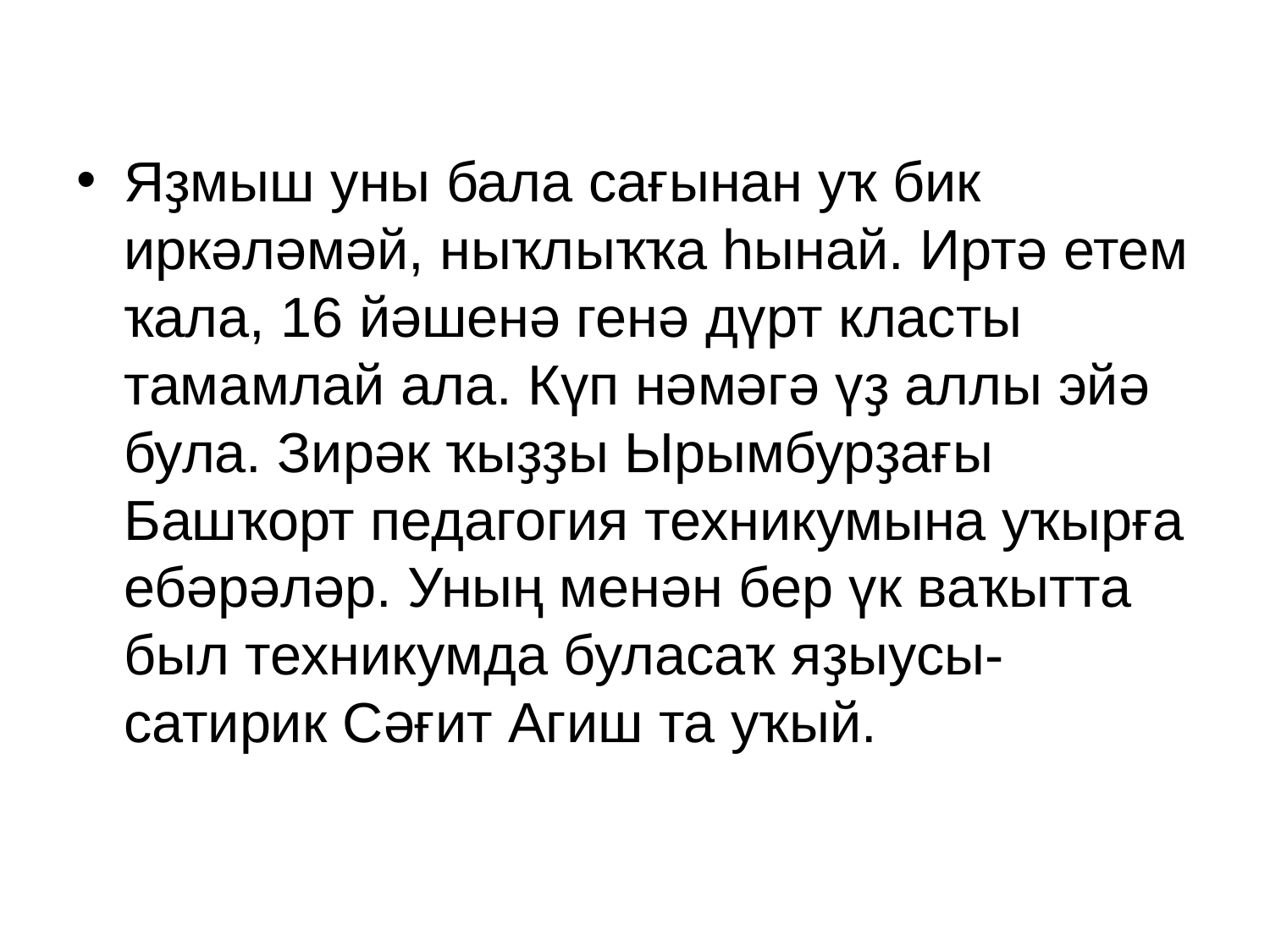

#
Яҙмыш уны бала сағынан уҡ бик иркәләмәй, ныҡлыҡҡа һынай. Иртә етем ҡала, 16 йәшенә генә дүрт класты тамамлай ала. Күп нәмәгә үҙ аллы эйә була. Зирәк ҡыҙҙы Ырымбурҙағы Башҡорт педагогия техникумына уҡырға ебәрәләр. Уның менән бер үк ваҡытта был техникумда буласаҡ яҙыусы-сатирик Сәғит Агиш та уҡый.